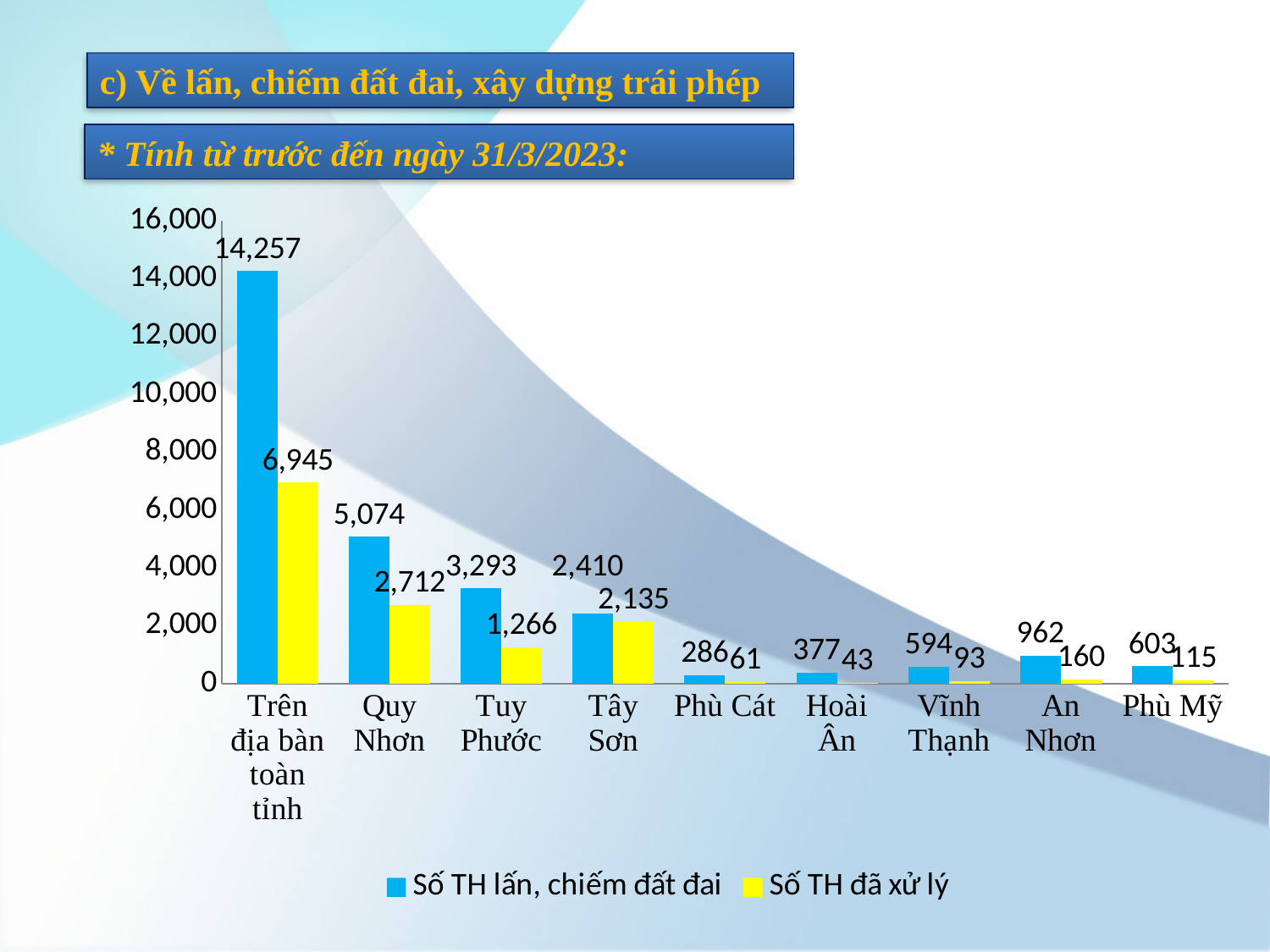

c) Về lấn, chiếm đất đai, xây dựng trái phép
* Tính từ trước đến ngày 31/3/2023:

### Chart

| Category | Số TH lấn, chiếm đất đai | Số TH đã xử lý |
|---|---|---|
| Trên địa bàn toàn tỉnh | 14257.0 | 6945.0 |
| Quy Nhơn | 5074.0 | 2712.0 |
| Tuy Phước | 3293.0 | 1266.0 |
| Tây Sơn | 2410.0 | 2135.0 |
| Phù Cát | 286.0 | 61.0 |
| Hoài Ân | 377.0 | 43.0 |
| Vĩnh Thạnh | 594.0 | 93.0 |
| An Nhơn | 962.0 | 160.0 |
| Phù Mỹ | 603.0 | 115.0 |